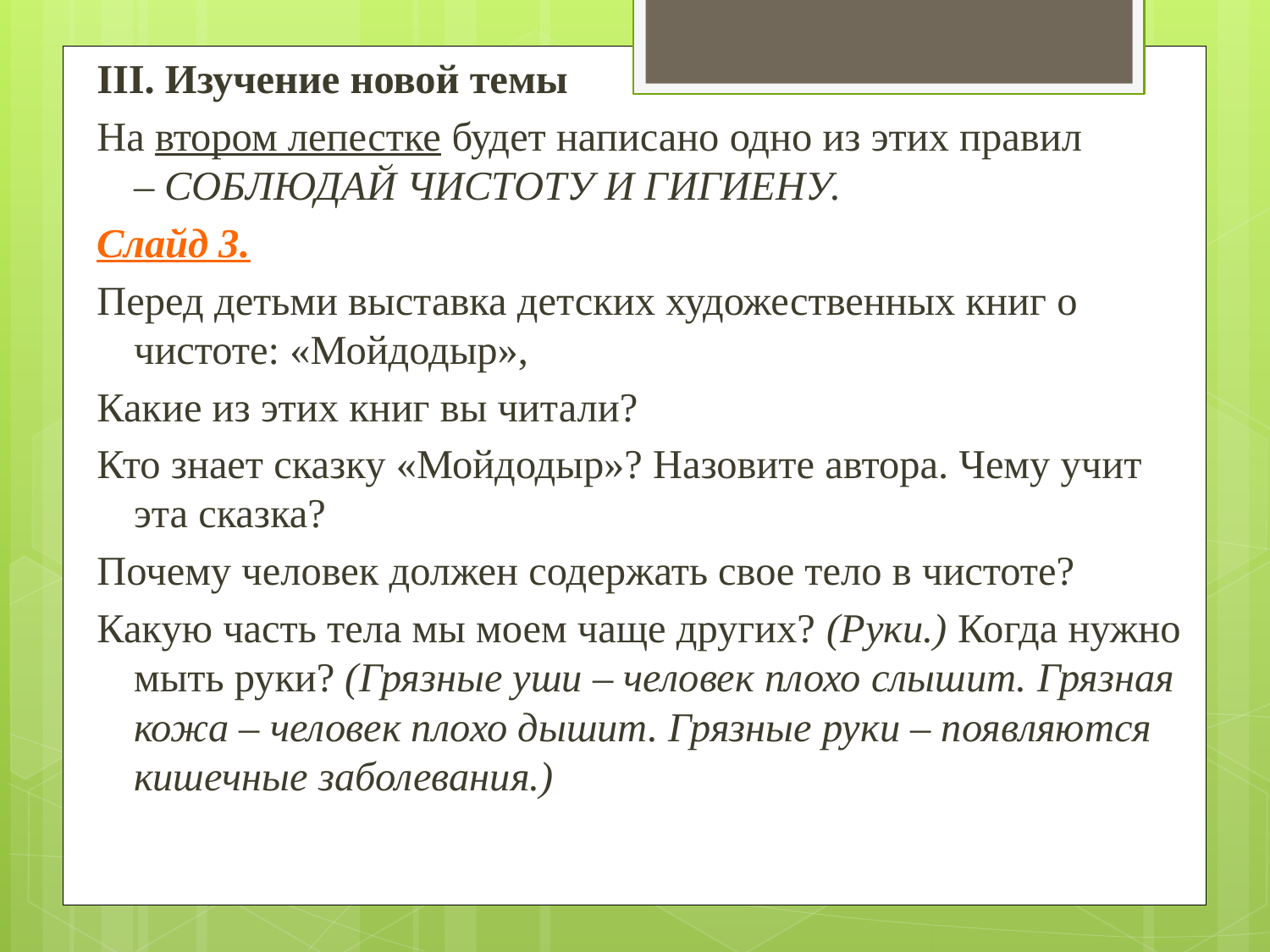

III. Изучение новой темы
На втором лепестке будет написано одно из этих правил – СОБЛЮДАЙ ЧИСТОТУ И ГИГИЕНУ.
Слайд 3.
Перед детьми выставка детских художественных книг о чистоте: «Мойдодыр»,
Какие из этих книг вы читали?
Кто знает сказку «Мойдодыр»? Назовите автора. Чему учит эта сказка?
Почему человек должен содержать свое тело в чистоте?
Какую часть тела мы моем чаще других? (Руки.) Когда нужно мыть руки? (Грязные уши – человек плохо слышит. Грязная кожа – человек плохо дышит. Грязные руки – появляются кишечные заболевания.)

#